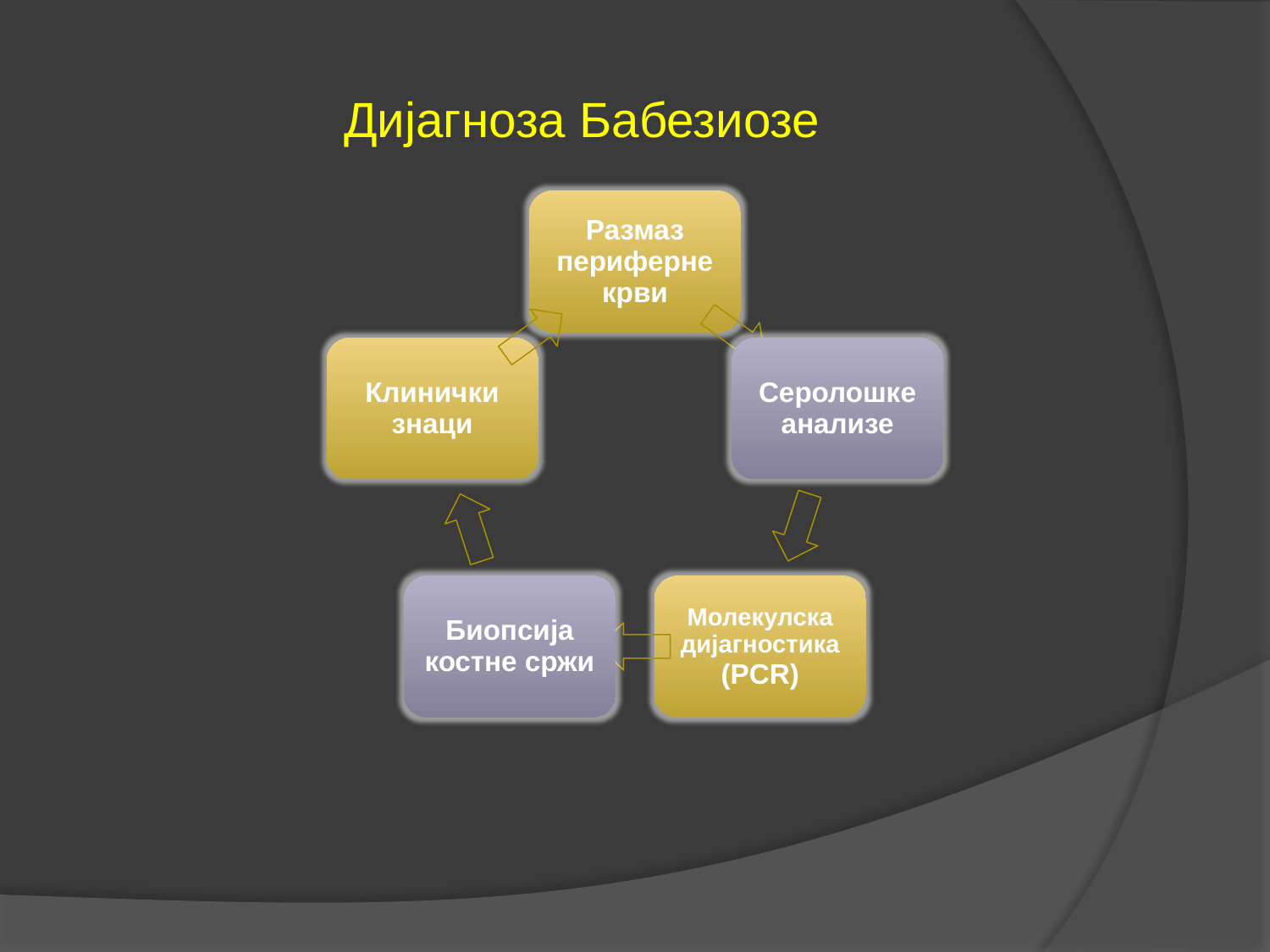

# Дијагноза Бабезиозе
Размаз периферне крви
Серолошке анализе
Молекулска дијагностика (PCR)
Биопсија костне сржи
Клинички знаци